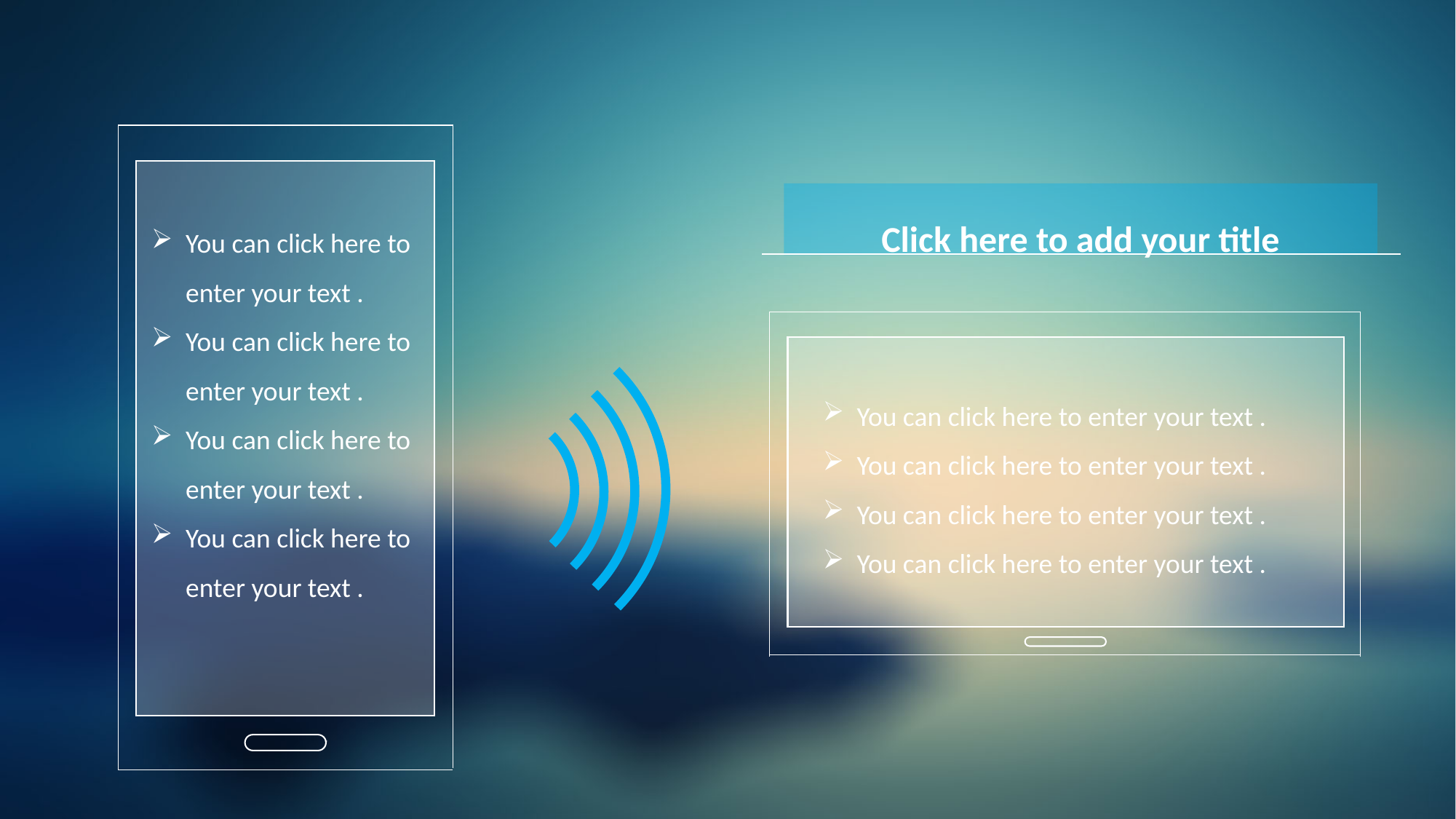

Click here to add your title
You can click here to enter your text .
You can click here to enter your text .
You can click here to enter your text .
You can click here to enter your text .

You can click here to enter your text .
You can click here to enter your text .
You can click here to enter your text .
You can click here to enter your text .